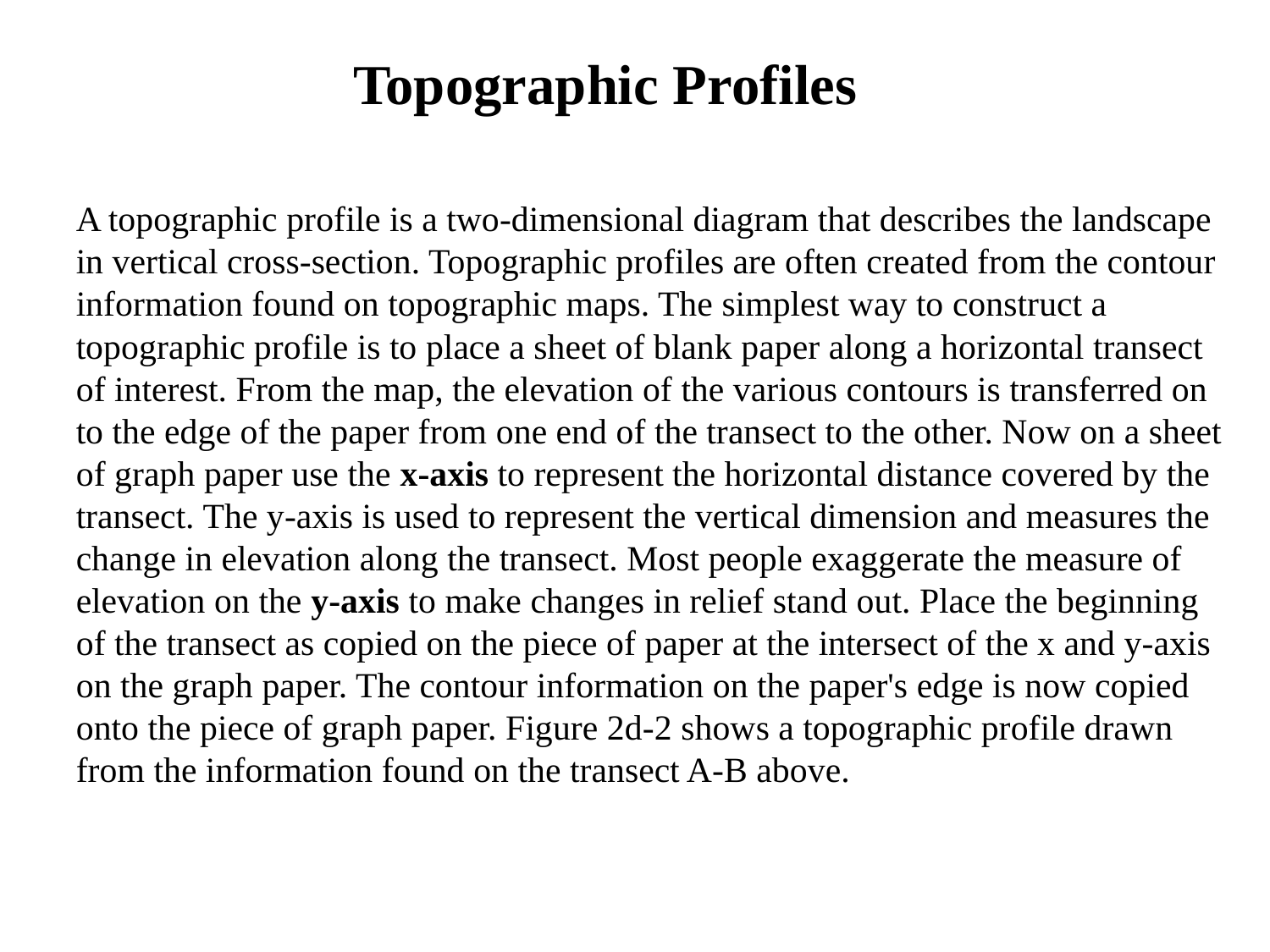

Topographic Profiles
A topographic profile is a two-dimensional diagram that describes the landscape in vertical cross-section. Topographic profiles are often created from the contour information found on topographic maps. The simplest way to construct a topographic profile is to place a sheet of blank paper along a horizontal transect of interest. From the map, the elevation of the various contours is transferred on to the edge of the paper from one end of the transect to the other. Now on a sheet of graph paper use the x-axis to represent the horizontal distance covered by the transect. The y-axis is used to represent the vertical dimension and measures the change in elevation along the transect. Most people exaggerate the measure of elevation on the y-axis to make changes in relief stand out. Place the beginning of the transect as copied on the piece of paper at the intersect of the x and y-axis on the graph paper. The contour information on the paper's edge is now copied onto the piece of graph paper. Figure 2d-2 shows a topographic profile drawn from the information found on the transect A-B above.